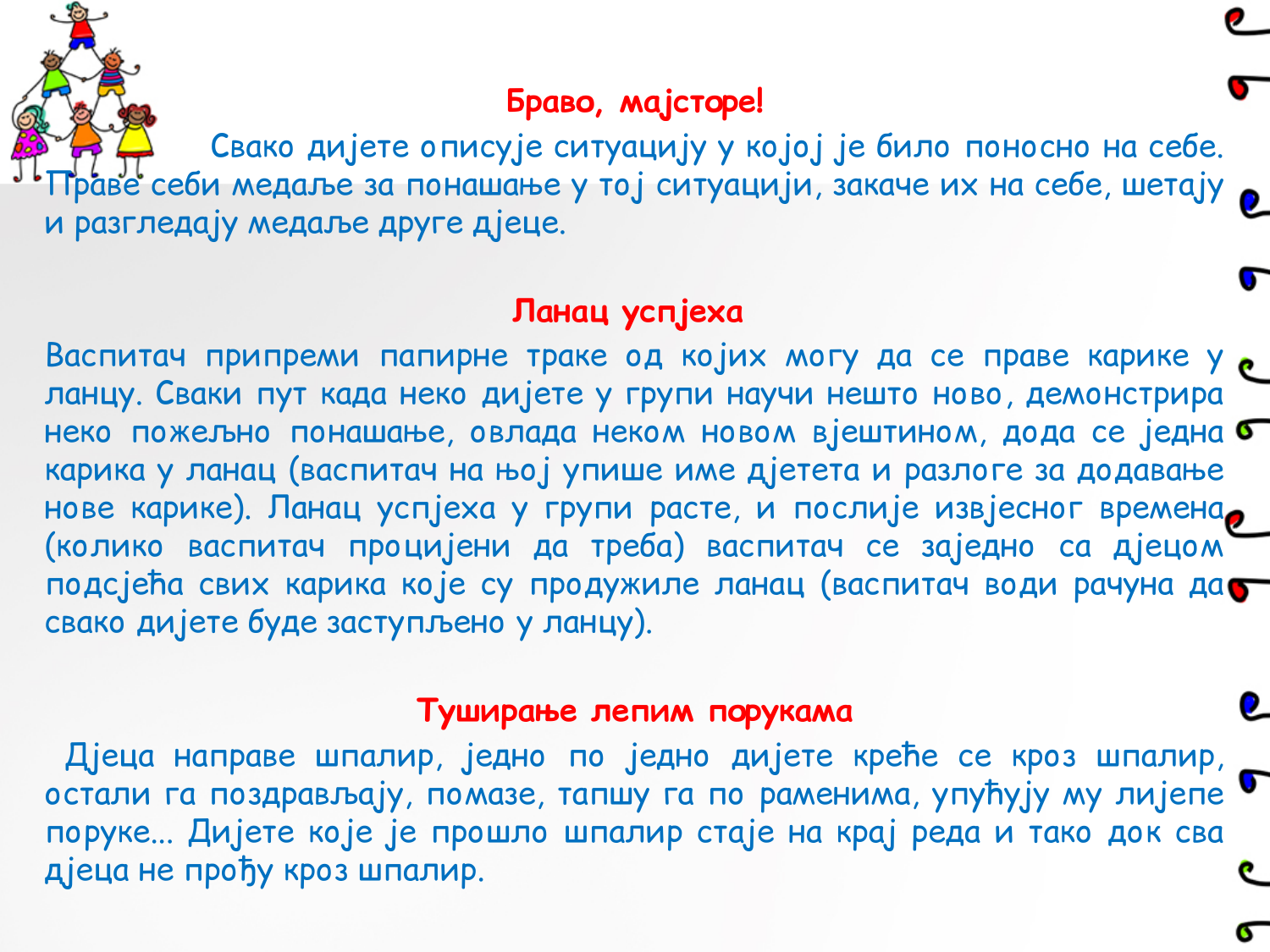

Браво, мајсторе!
               Свако дијете описује ситуацију у којој је било поносно на себе. Праве себи медаље за понашање у тој ситуацији, закаче их на себе, шетају и разгледају медаље друге дјеце.

Ланац успјеха
Васпитач припреми папирне траке од којих могу да се праве карике у ланцу. Сваки пут када неко дијете у групи научи нешто ново, демонстрира неко пожељно понашање, овлада неком новом вјештином, дода се једна карика у ланац (васпитач на њој упише име дјетета и разлоге за додавање нове карике). Ланац успјеха у групи расте, и послије извјесног времена (колико васпитач процијени да треба) васпитач се заједно са дјецом подсјећа свих карика које су продужиле ланац (васпитач води рачуна да свако дијете буде заступљено у ланцу).

Туширање лепим порукама
 Дјеца направе шпалир, једно по једно дијете креће се кроз шпалир, остали га поздрављају, помазе, тапшу га по раменима, упућују му лијепе поруке... Дијете које је прошло шпалир стаје на крај реда и тако док сва дјеца не прођу кроз шпалир.